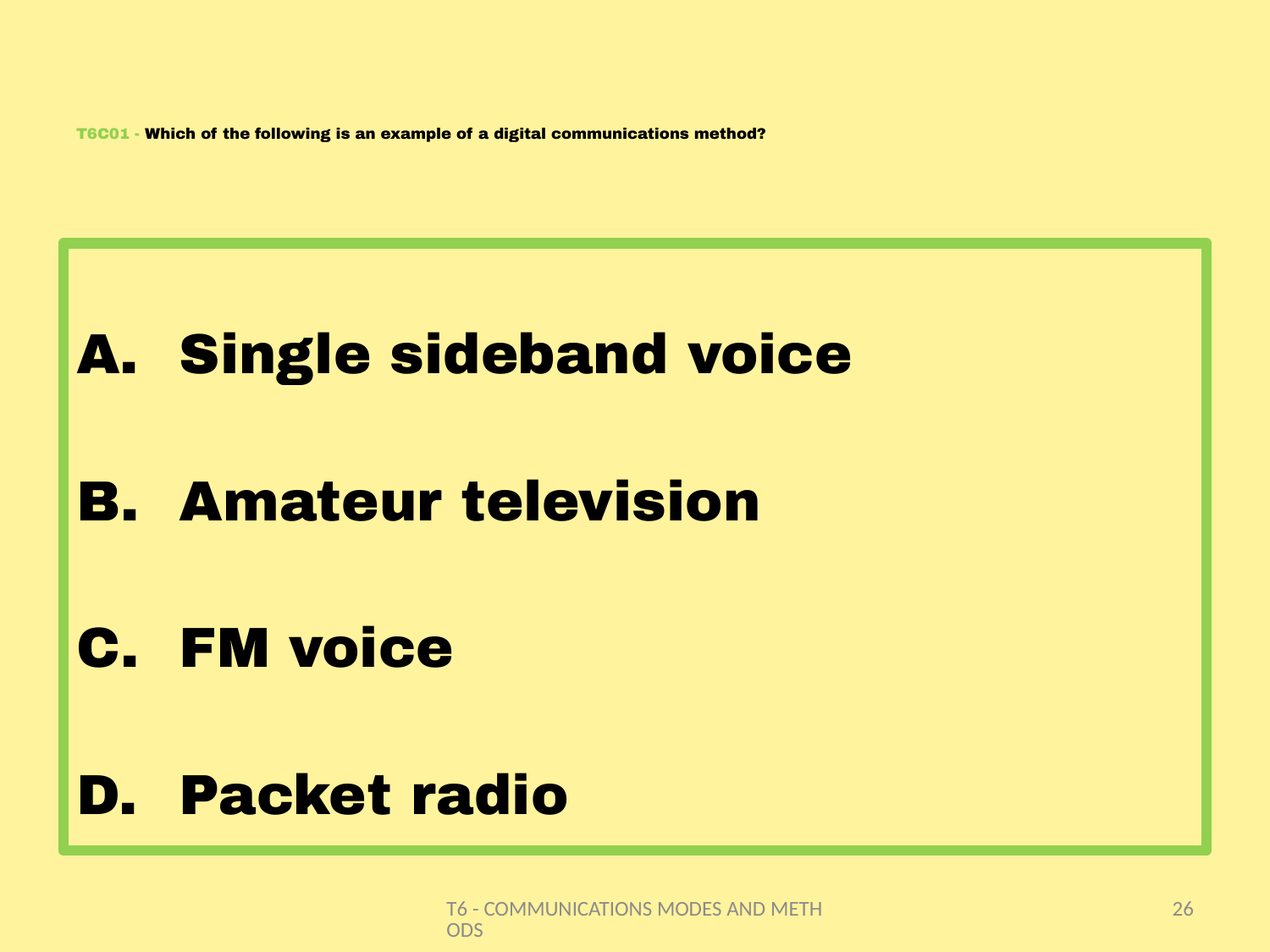

# T6C01 - Which of the following is an example of a digital communications method?
Single sideband voice
Amateur television
FM voice
Packet radio
T6 - COMMUNICATIONS MODES AND METHODS
26